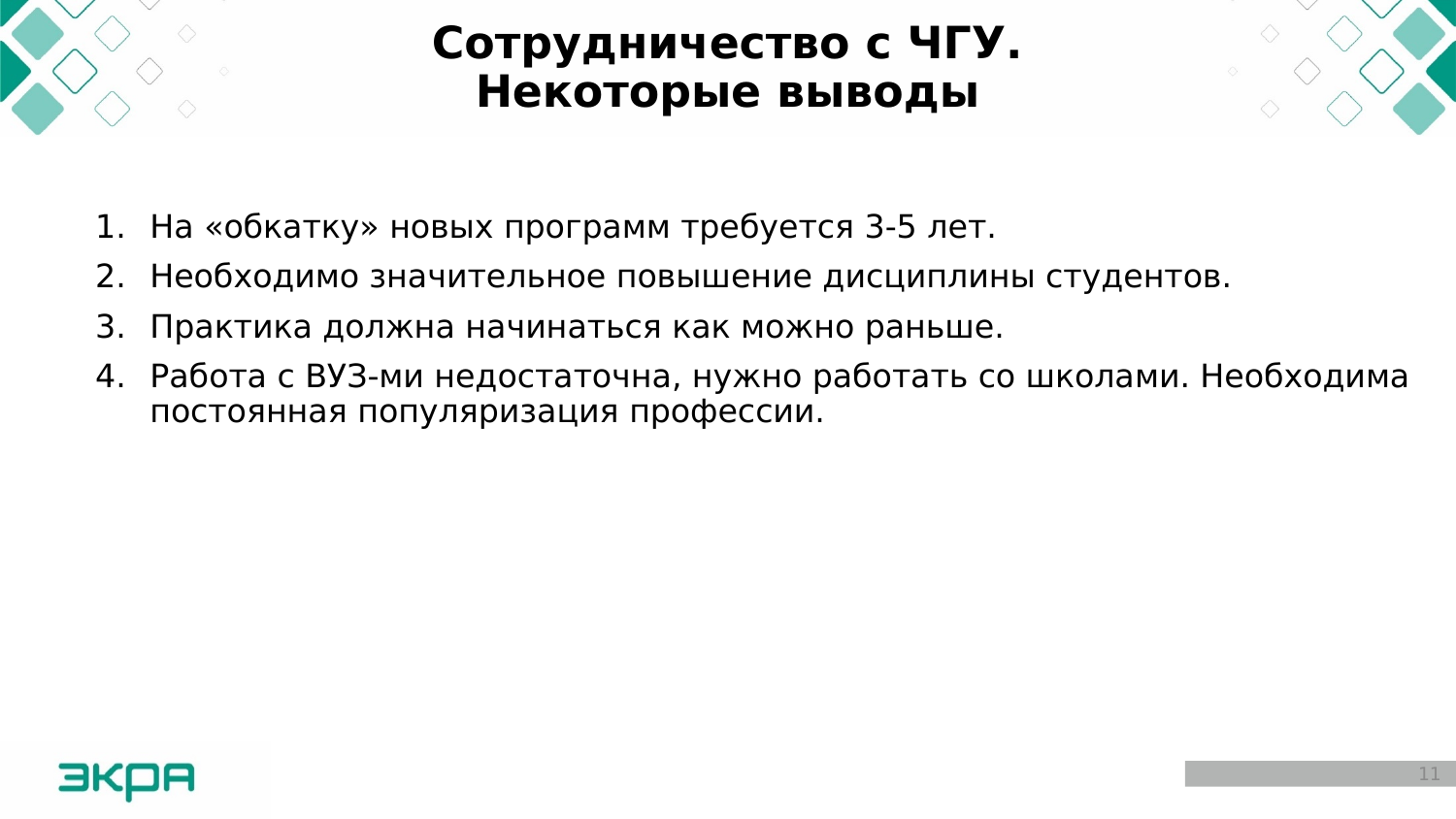

# Сотрудничество с ЧГУ. Некоторые выводы
На «обкатку» новых программ требуется 3-5 лет.
Необходимо значительное повышение дисциплины студентов.
Практика должна начинаться как можно раньше.
Работа с ВУЗ-ми недостаточна, нужно работать со школами. Необходима постоянная популяризация профессии.

11